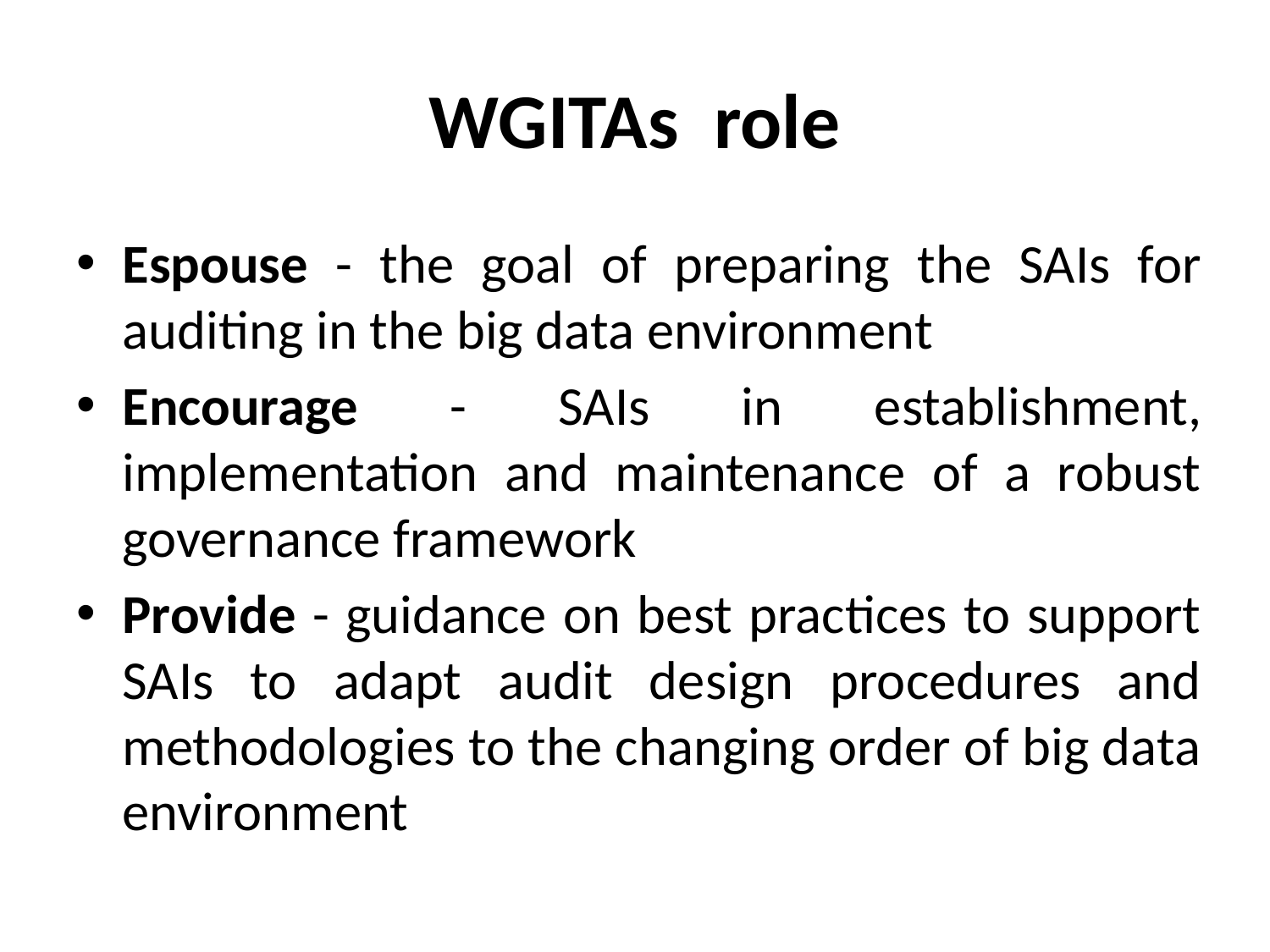

# WGITAs  role
Espouse - the goal of preparing the SAIs for auditing in the big data environment
Encourage - SAIs in establishment, implementation and maintenance of a robust governance framework
Provide - guidance on best practices to support SAIs to adapt audit design procedures and methodologies to the changing order of big data environment